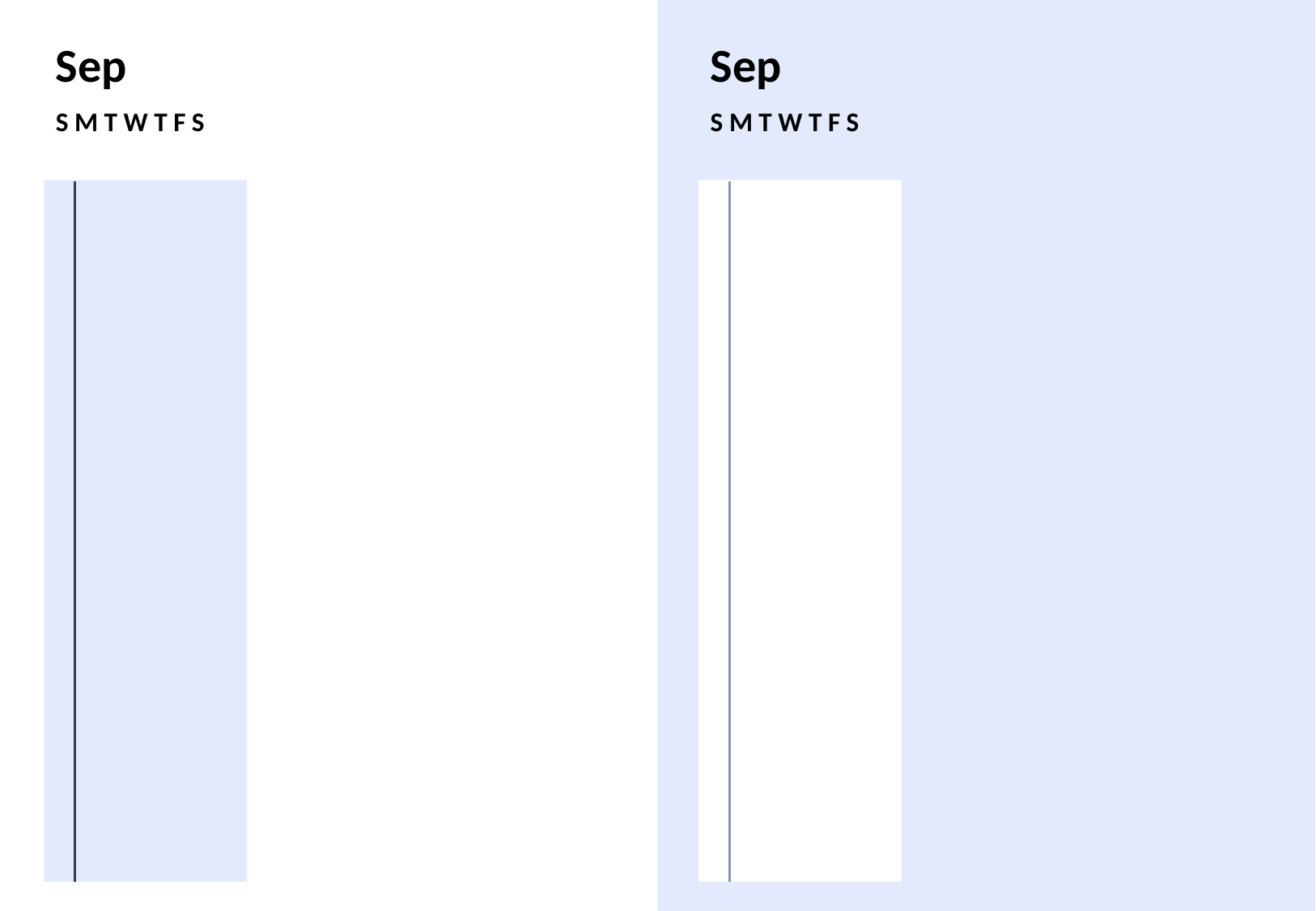

Sep
Sep
S M T W T F S
S M T W T F S